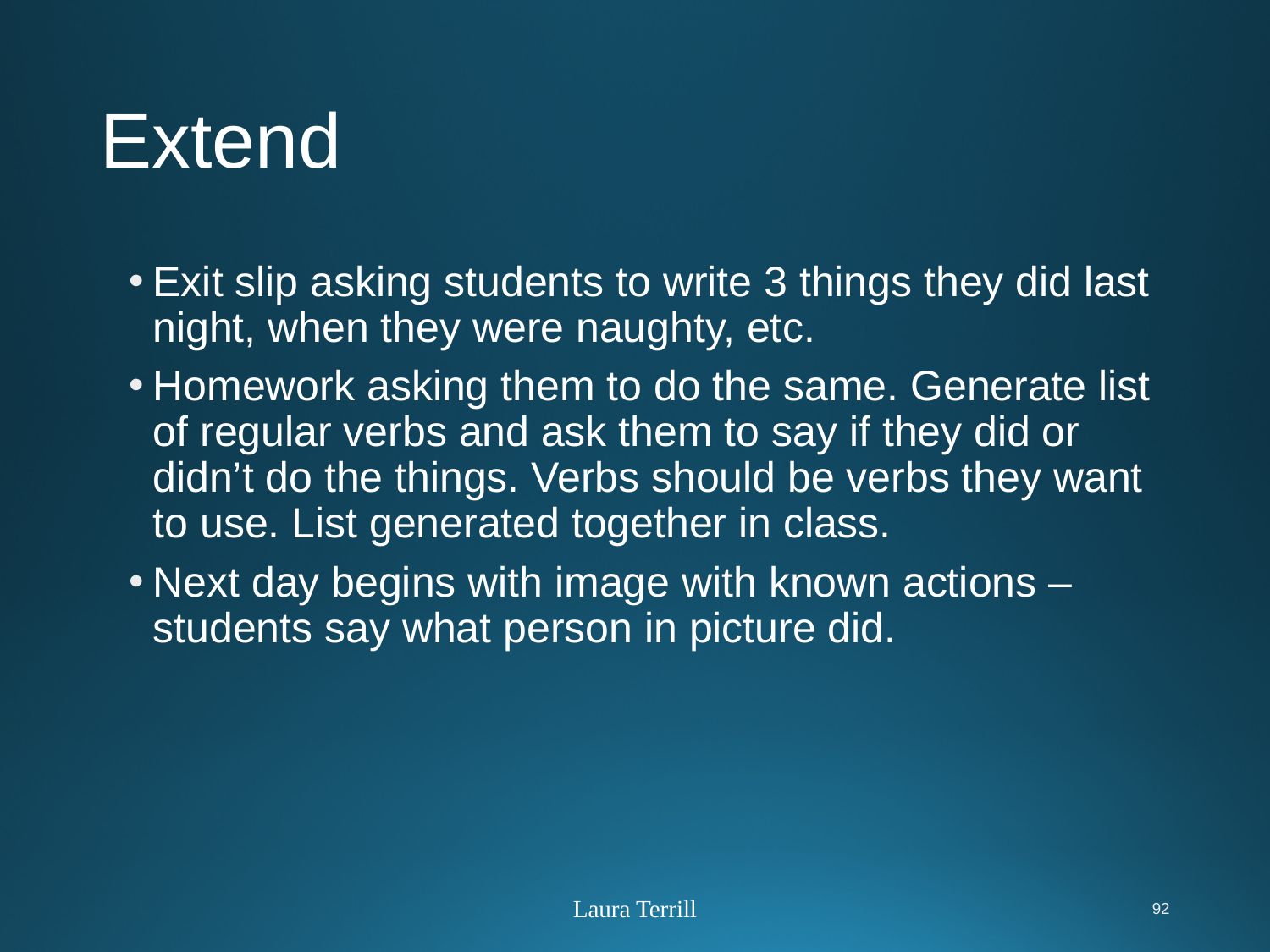

# Extend
Exit slip asking students to write 3 things they did last night, when they were naughty, etc.
Homework asking them to do the same. Generate list of regular verbs and ask them to say if they did or didn’t do the things. Verbs should be verbs they want to use. List generated together in class.
Next day begins with image with known actions – students say what person in picture did.
Laura Terrill
92